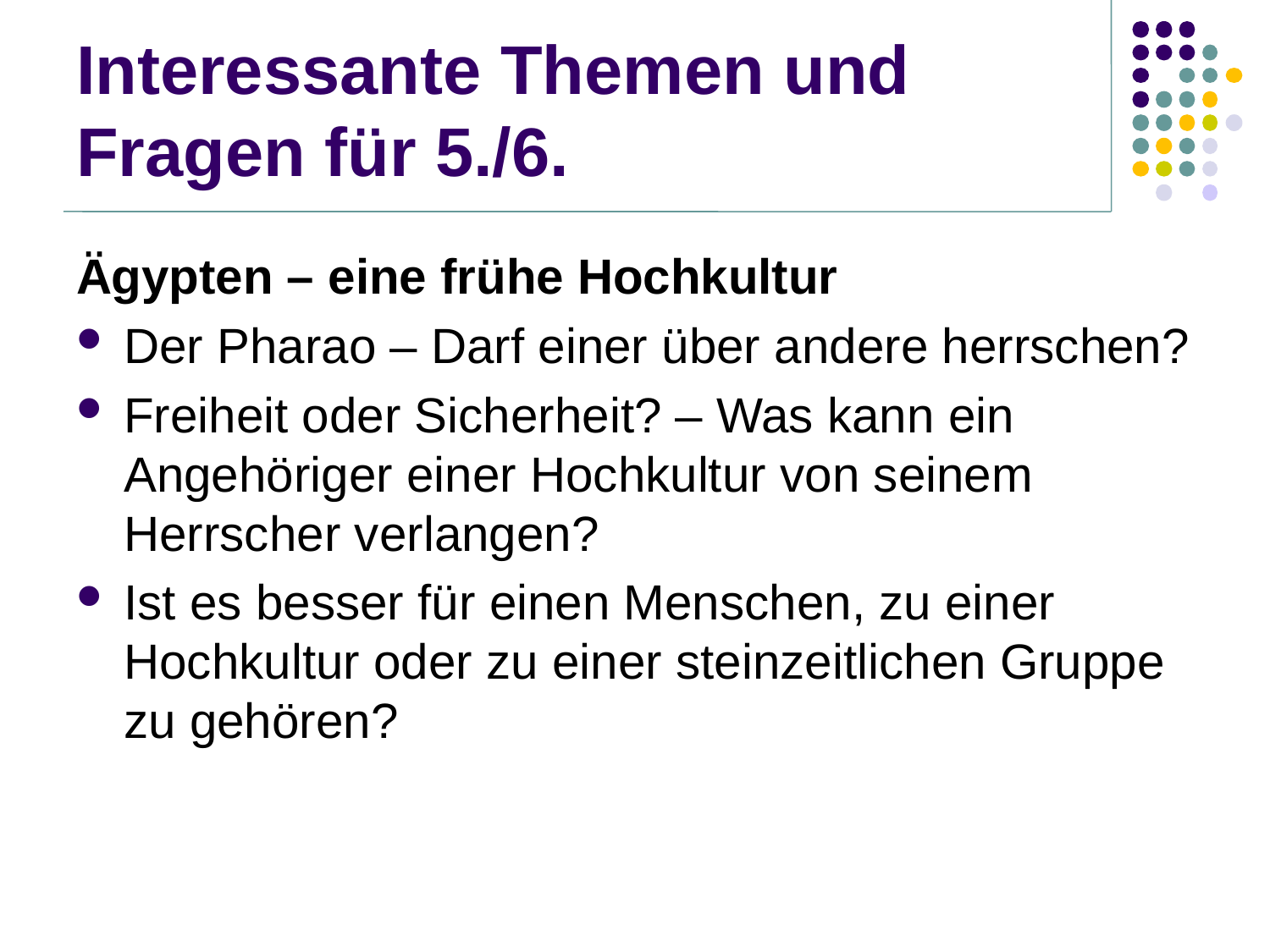

# Interessante Themen und Fragen für 5./6.
Ägypten – eine frühe Hochkultur
Der Pharao – Darf einer über andere herrschen?
Freiheit oder Sicherheit? – Was kann ein Angehöriger einer Hochkultur von seinem Herrscher verlangen?
Ist es besser für einen Menschen, zu einer Hochkultur oder zu einer steinzeitlichen Gruppe zu gehören?